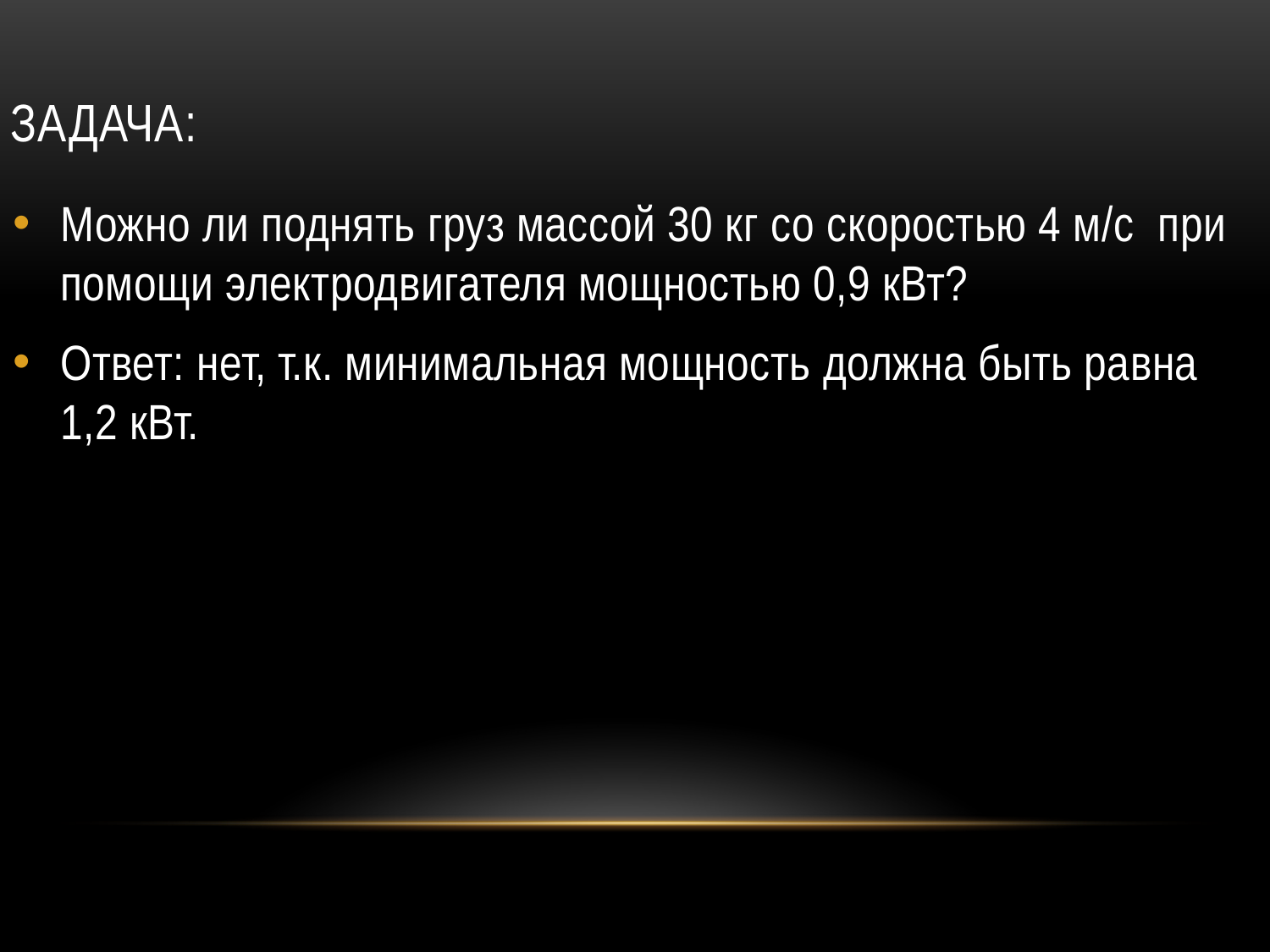

# Задача:
Можно ли поднять груз массой 30 кг со скоростью 4 м/с  при помощи электродвигателя мощностью 0,9 кВт?
Ответ: нет, т.к. минимальная мощность должна быть равна 1,2 кВт.